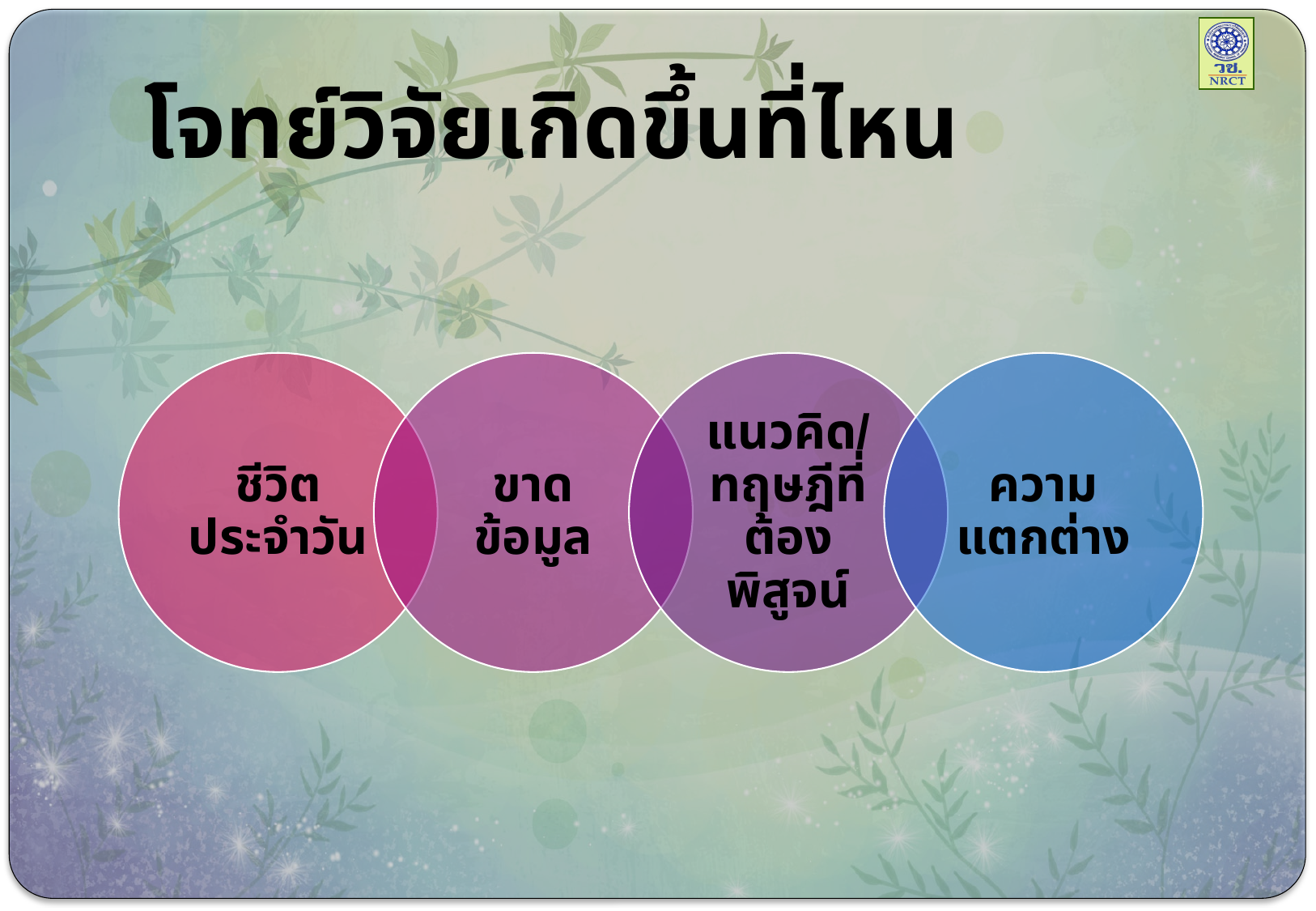

# โจทย์วิจัยเกิดขึ้นที่ไหน
ชีวิตประจำวัน
ขาดข้อมูล
แนวคิด/ทฤษฎีที่ต้องพิสูจน์
ความแตกต่าง